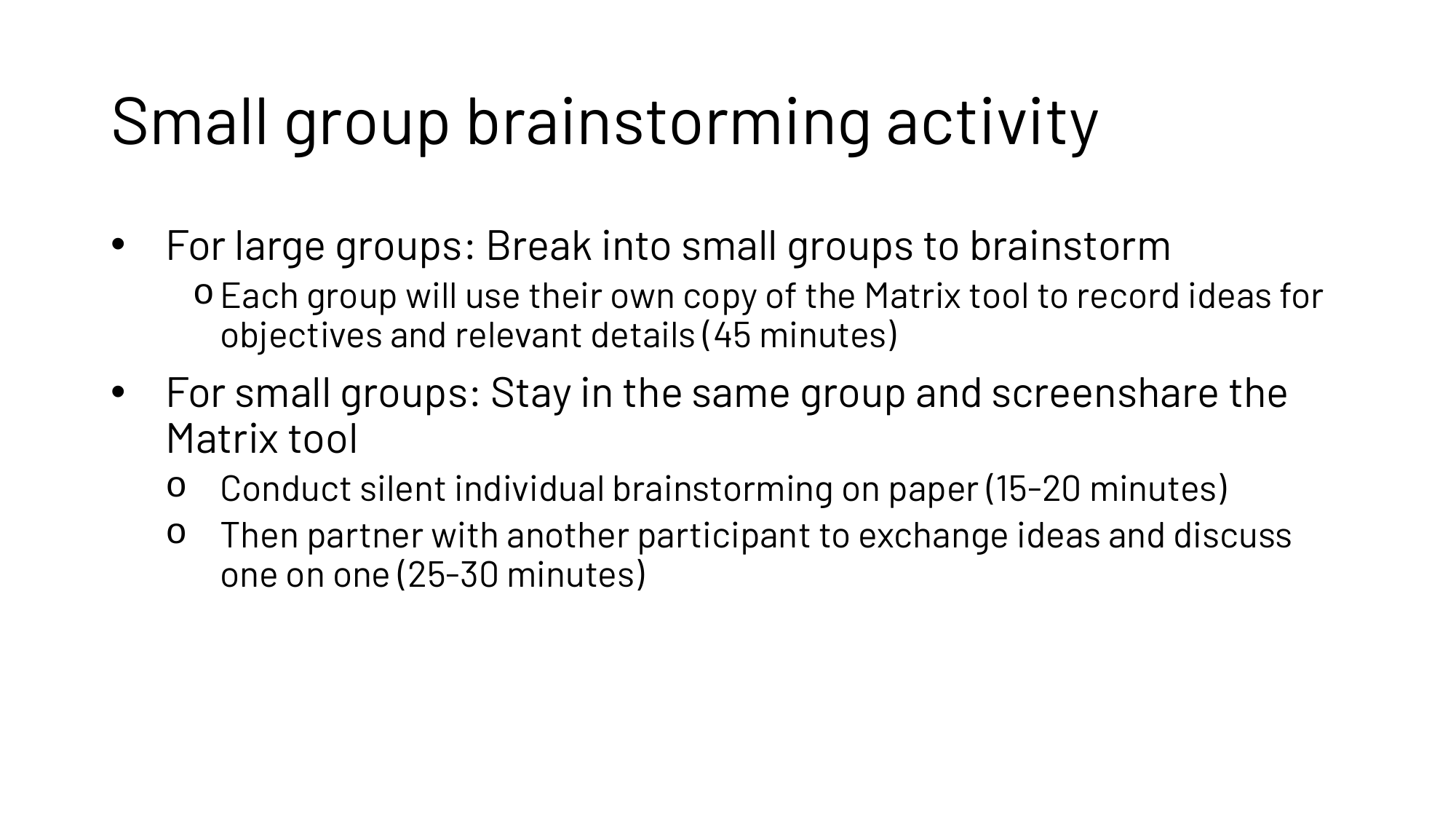

# Small group brainstorming activity
For large groups: Break into small groups to brainstorm
Each group will use their own copy of the Matrix tool to record ideas for objectives and relevant details (45 minutes)
For small groups: Stay in the same group and screenshare the Matrix tool
Conduct silent individual brainstorming on paper (15-20 minutes)
Then partner with another participant to exchange ideas and discuss one on one (25-30 minutes)